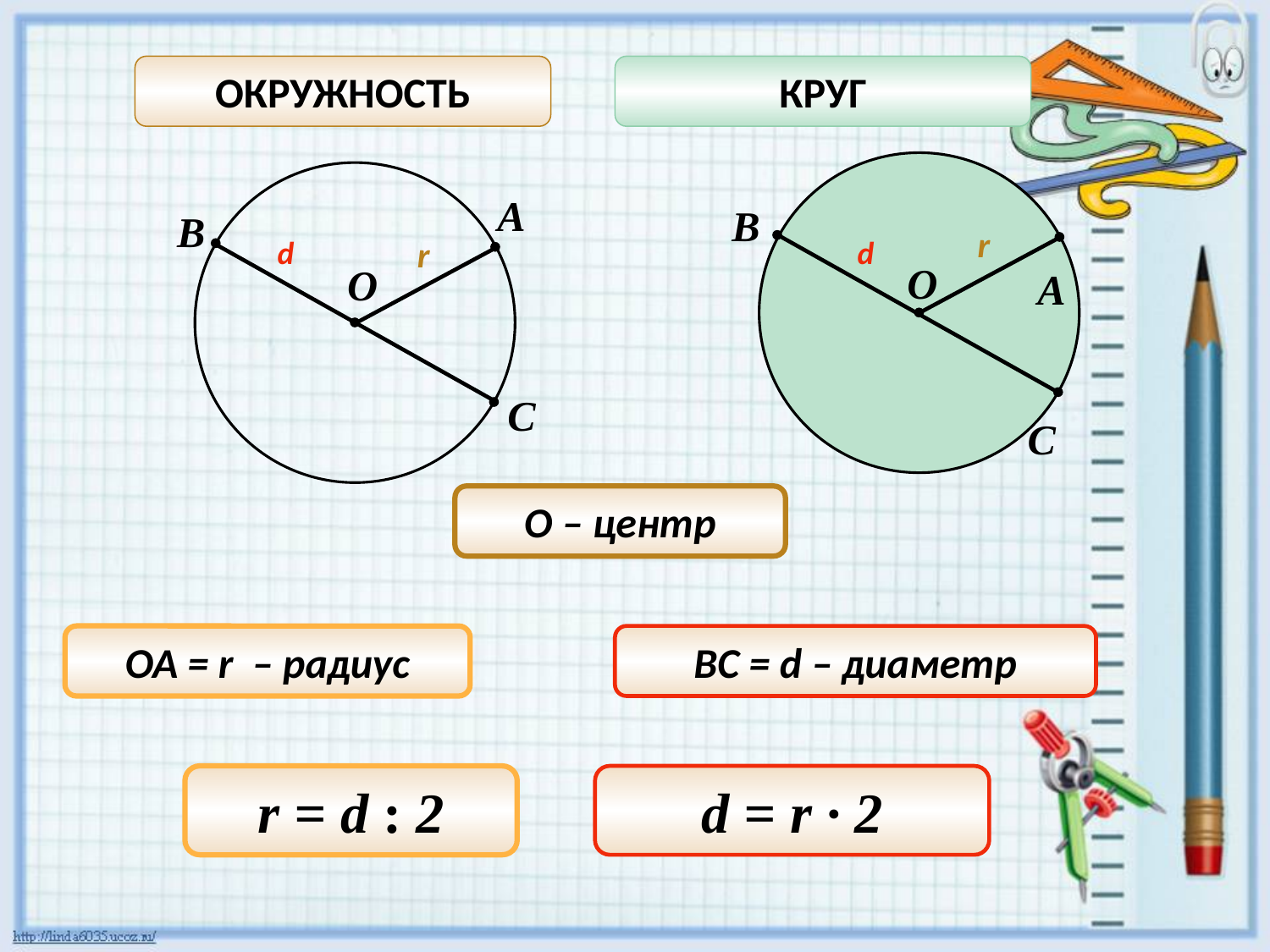

ОКРУЖНОСТЬ
КРУГ

А
B
B
r
d
r
d

O
O
А

C

C
О – центр
ОА = r  – радиус
ВС = d – диаметр
r = d : 2
d = r · 2